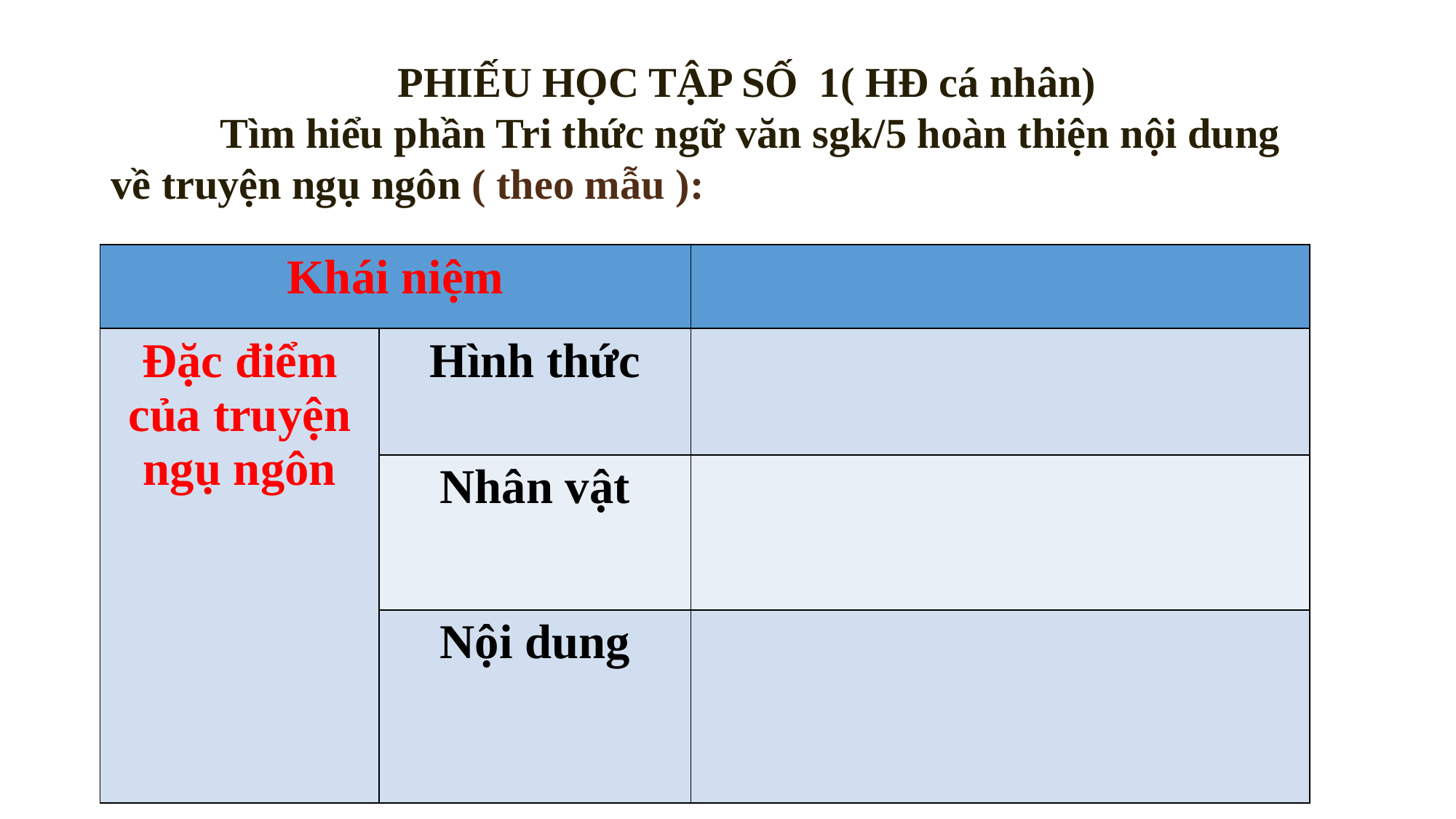

PHIẾU HỌC TẬP SỐ  1( HĐ cá nhân)
	Tìm hiểu phần Tri thức ngữ văn sgk/5 hoàn thiện nội dung về truyện ngụ ngôn ( theo mẫu ):
| Khái niệm |  |  |
| --- | --- | --- |
| Đặc điểm của truyện ngụ ngôn | Hình thức |  |
|  | Nhân vật |  |
|  | Nội dung |  |